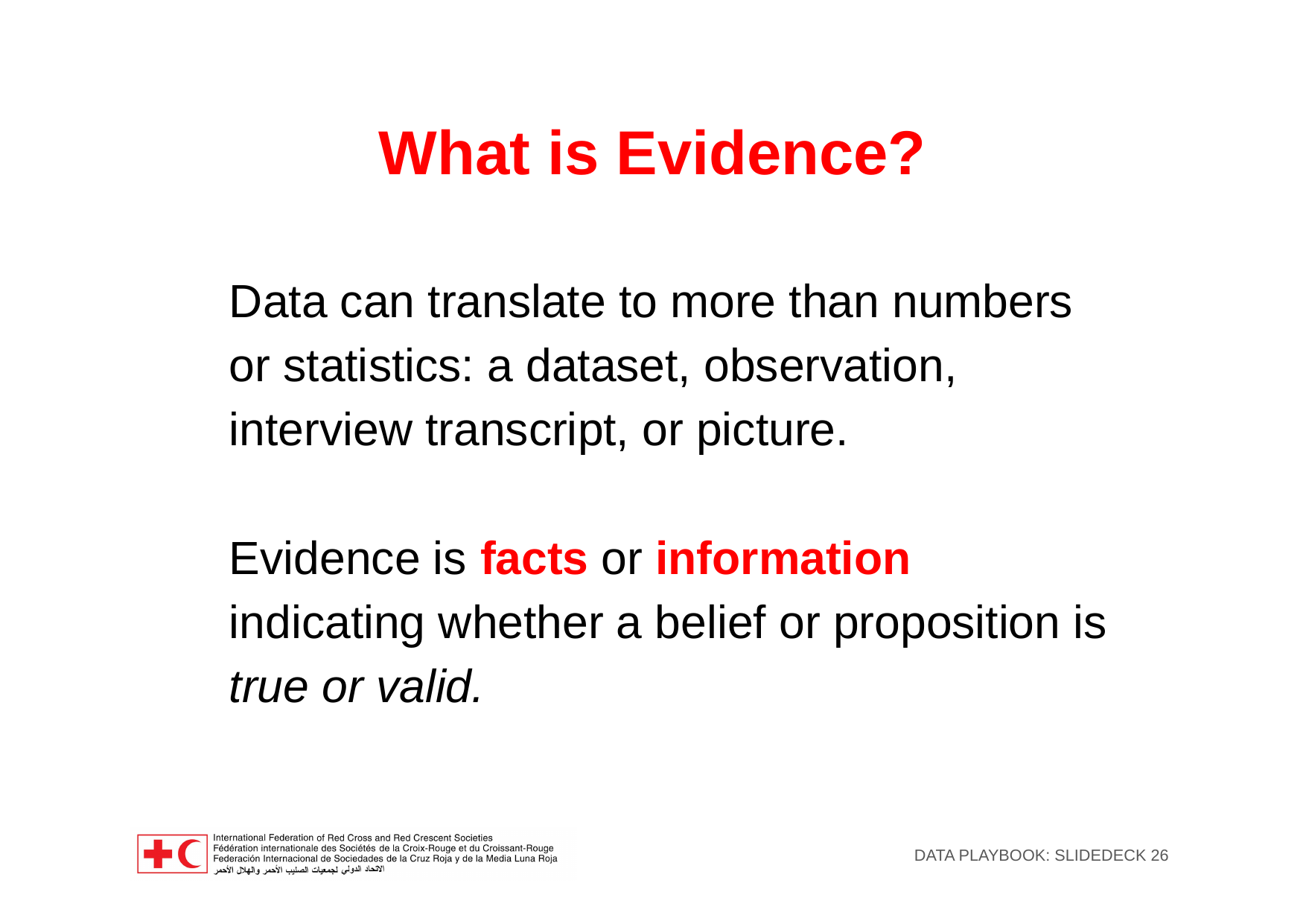

What is Evidence?
Data can translate to more than numbers or statistics: a dataset, observation, interview transcript, or picture.

Evidence is facts or information indicating whether a belief or proposition is true or valid.